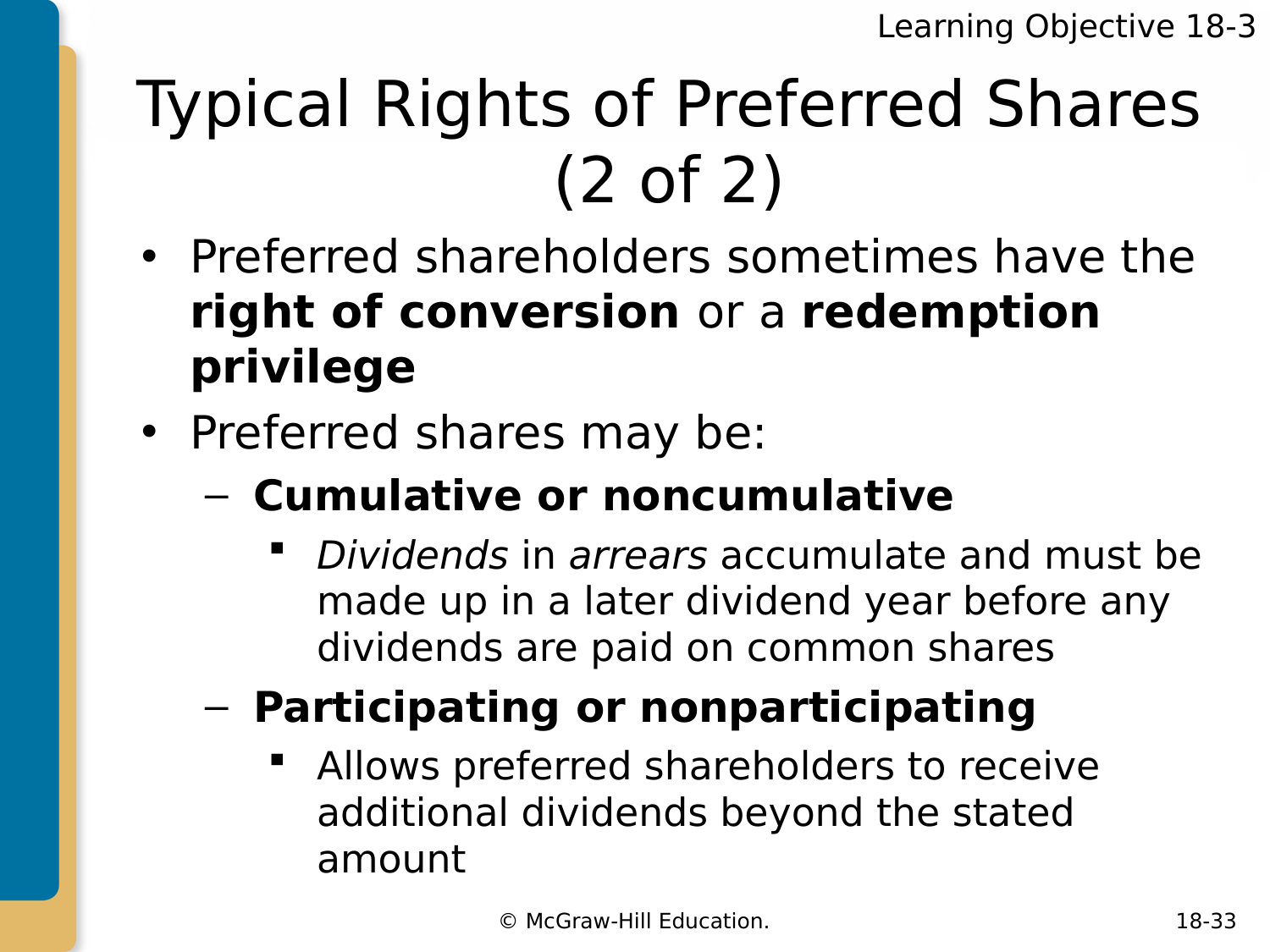

Learning Objective 18-3
# Typical Rights of Preferred Shares (2 of 2)
Preferred shareholders sometimes have the right of conversion or a redemption privilege
Preferred shares may be:
Cumulative or noncumulative
Dividends in arrears accumulate and must be made up in a later dividend year before any dividends are paid on common shares
Participating or nonparticipating
Allows preferred shareholders to receive additional dividends beyond the stated amount